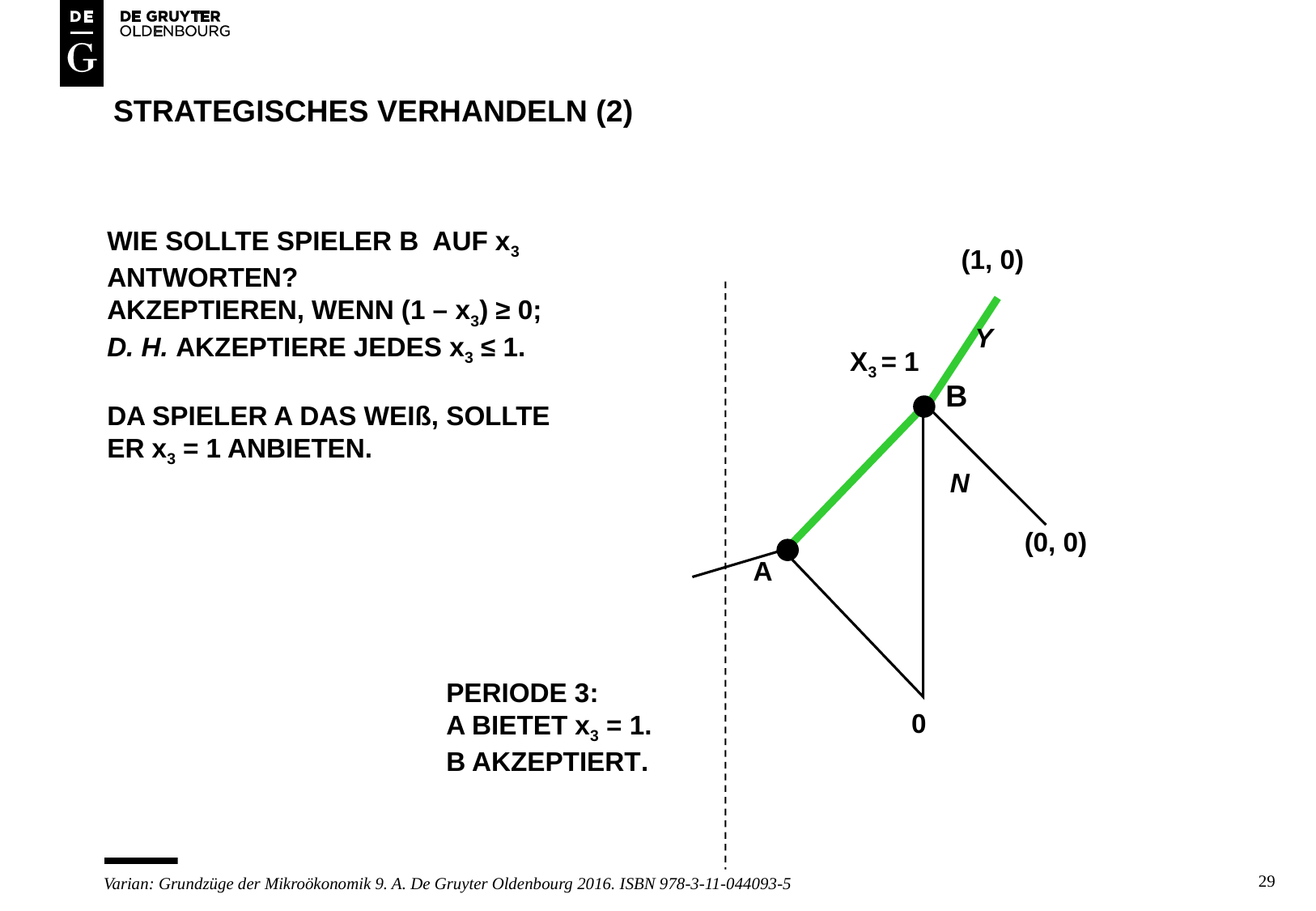

# STRATEGISCHES VERHANDELN (2)

WIE SOLLTE SPIELER B  AUF x3
ANTWORTEN?
AKZEPTIEREN, WENN (1 – x3) ≥ 0;
D. H. AKZEPTIERE JEDES x3 ≤ 1.
DA SPIELER A DAS WEIß, SOLLTE
ER x3 = 1 ANBIETEN.
(1, 0)

Y
X3 = 1
B

N

(0, 0)

A

PERIODE 3:
A BIETET x3 = 1.
B AKZEPTIERT.
0
29
Varian: Grundzüge der Mikroökonomik 9. A. De Gruyter Oldenbourg 2016. ISBN 978-3-11-044093-5